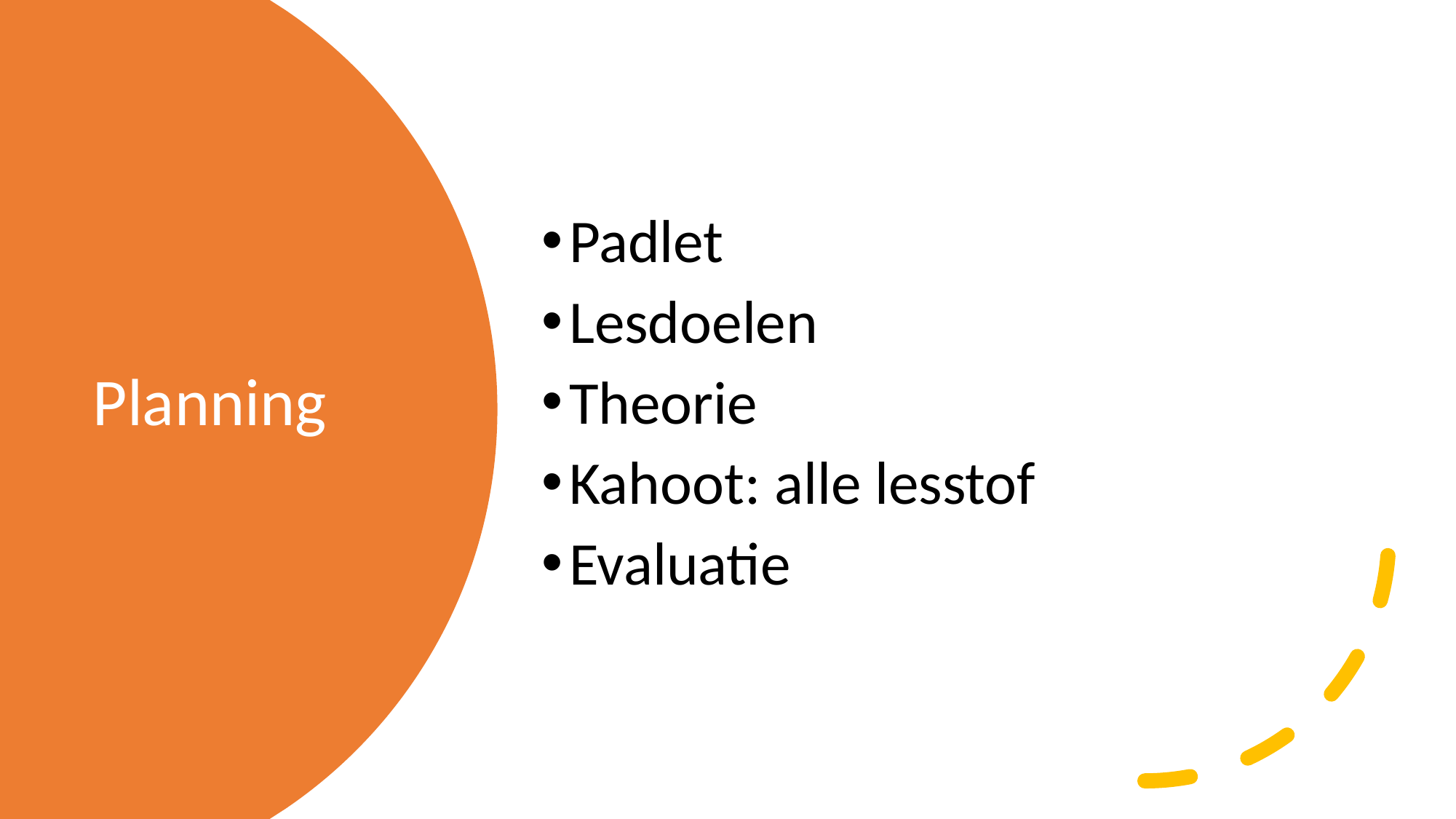

Padlet
Lesdoelen
Theorie
Kahoot: alle lesstof
Evaluatie
# Planning